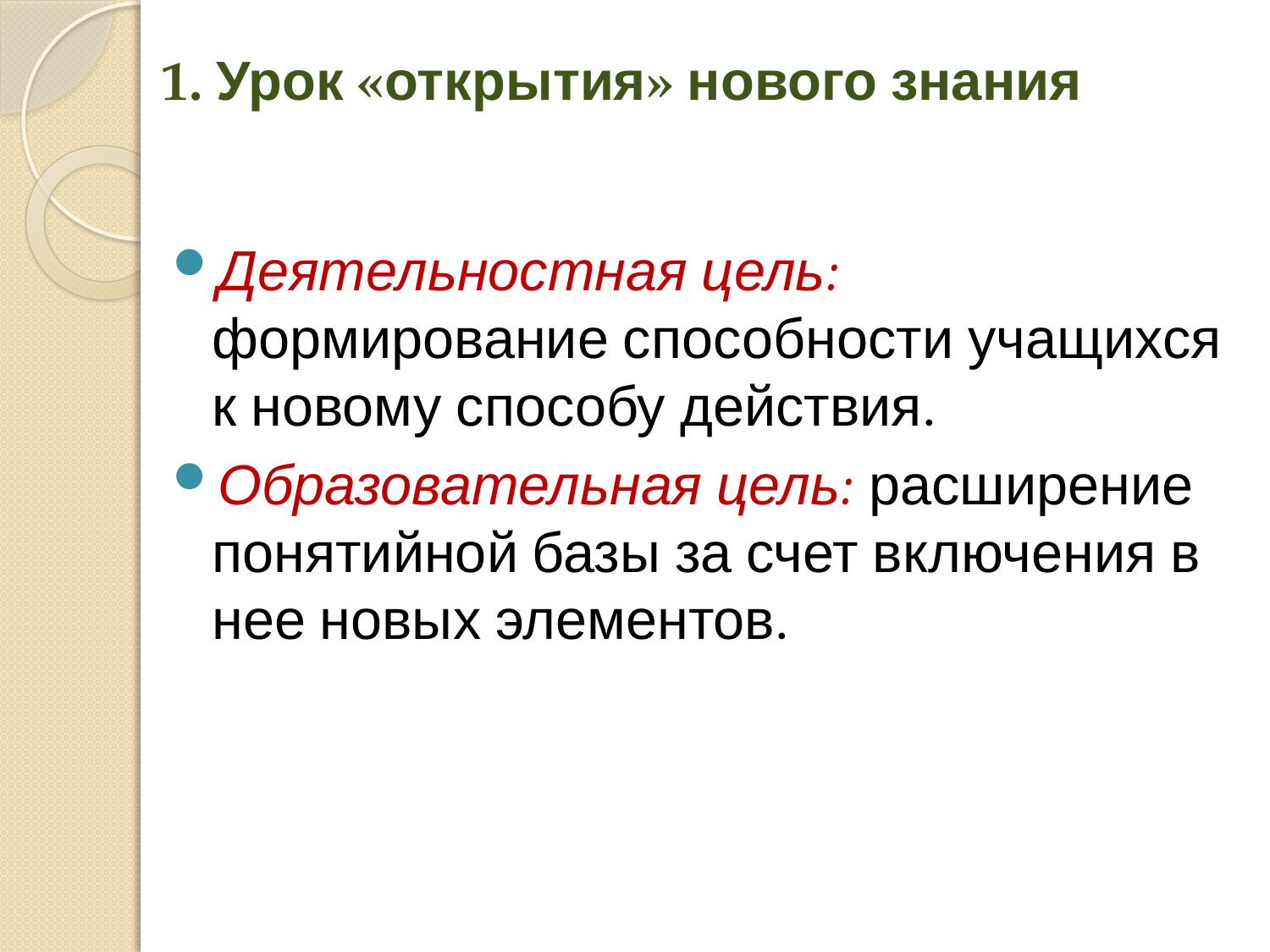

# 1. Урок «открытия» нового знания
Деятельностная цель: формирование способности учащихся к новому способу действия.
Образовательная цель: расширение понятийной базы за счет включения в нее новых элементов.